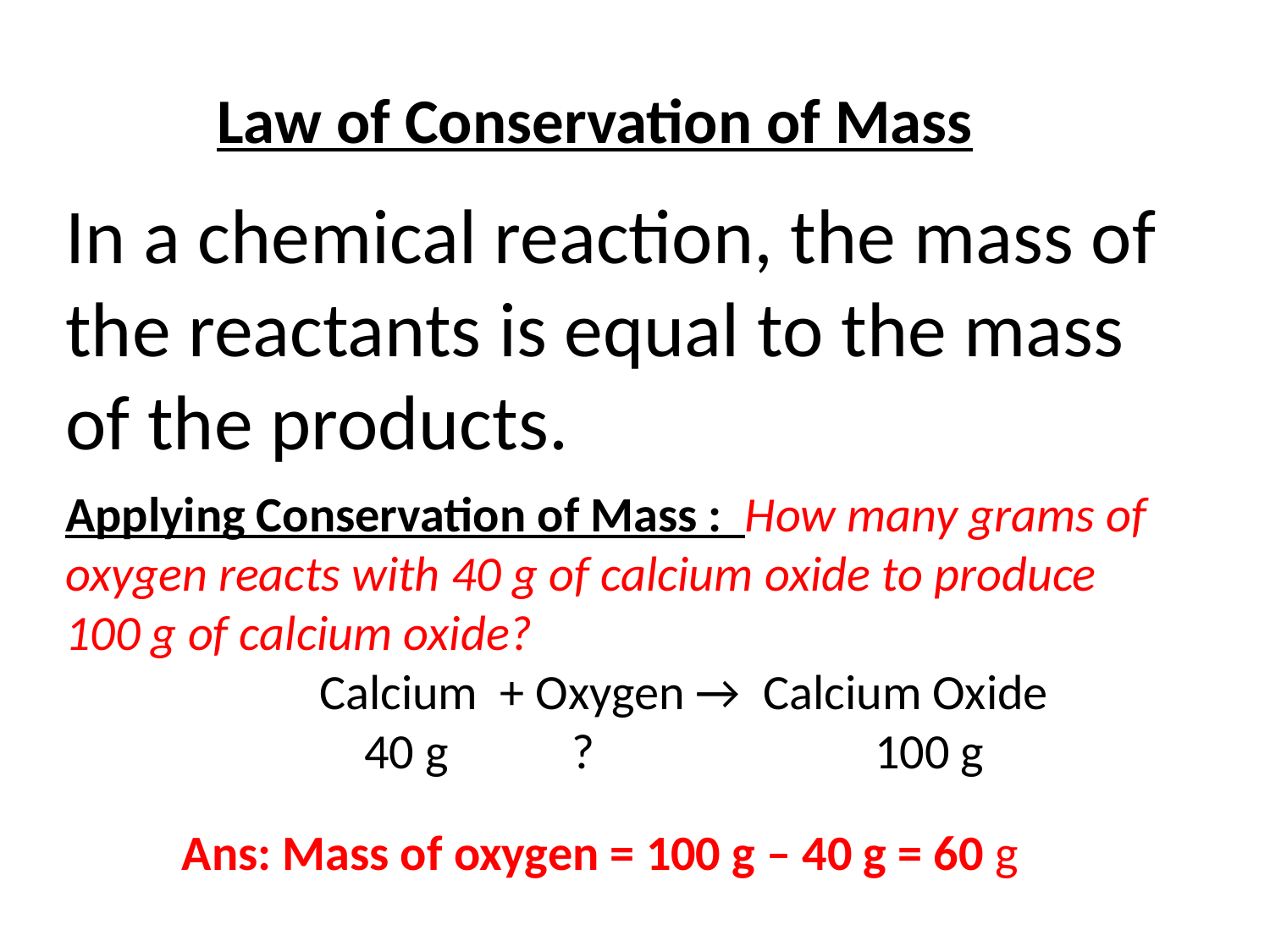

Law of Conservation of Mass

In a chemical reaction, the mass of the reactants is equal to the mass of the products.

Applying Conservation of Mass :  How many grams of oxygen reacts with 40 g of calcium oxide to produce 100 g of calcium oxide?
		Calcium  + Oxygen →  Calcium Oxide
    		    40 g           ?                         100 g

Ans: Mass of oxygen = 100 g – 40 g = 60 g